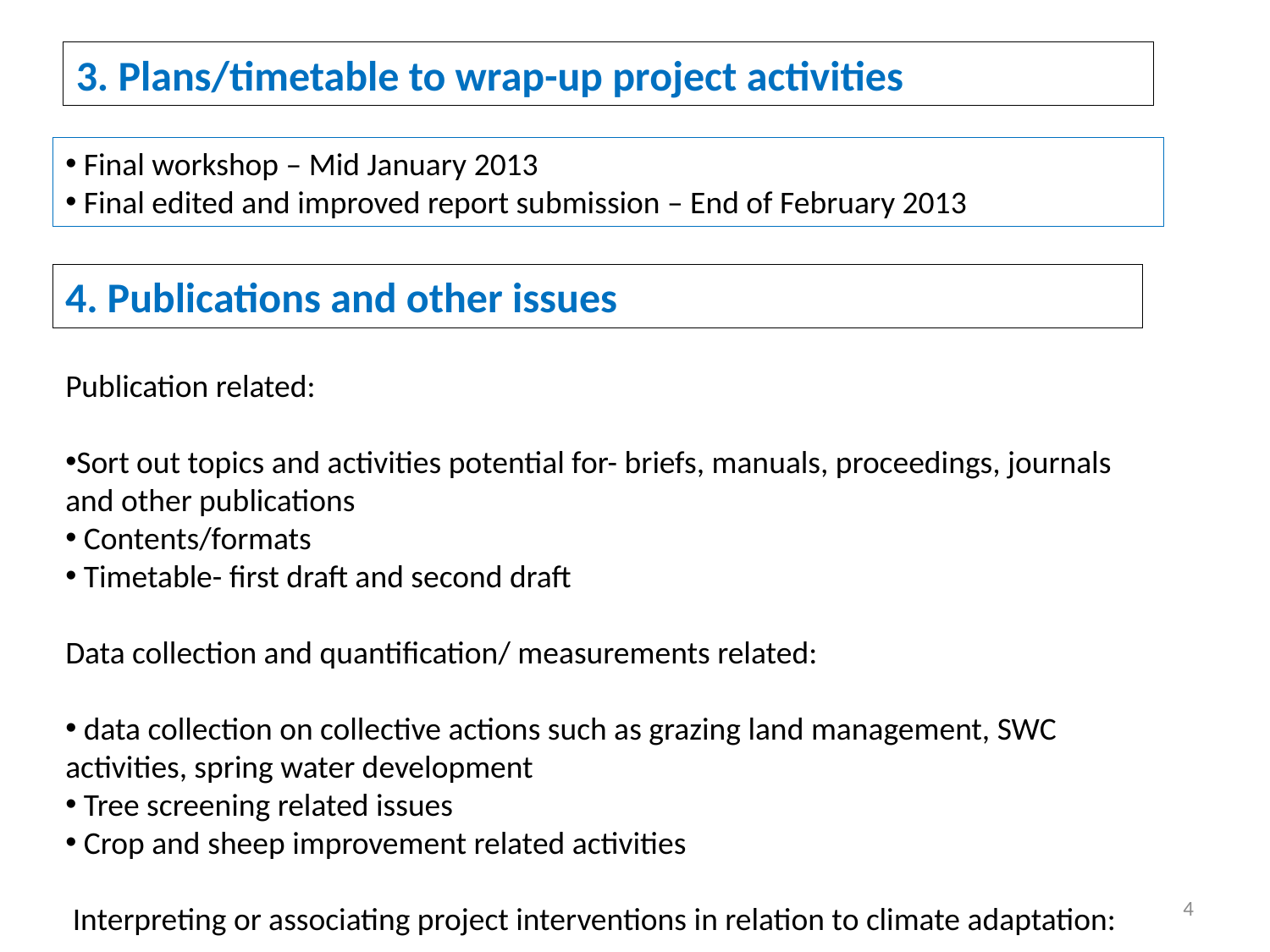

3. Plans/timetable to wrap-up project activities
 Final workshop – Mid January 2013
 Final edited and improved report submission – End of February 2013
4. Publications and other issues
Publication related:

Sort out topics and activities potential for- briefs, manuals, proceedings, journals and other publications
 Contents/formats
 Timetable- first draft and second draft

Data collection and quantification/ measurements related:

 data collection on collective actions such as grazing land management, SWC activities, spring water development
 Tree screening related issues
 Crop and sheep improvement related activities

 Interpreting or associating project interventions in relation to climate adaptation:
4